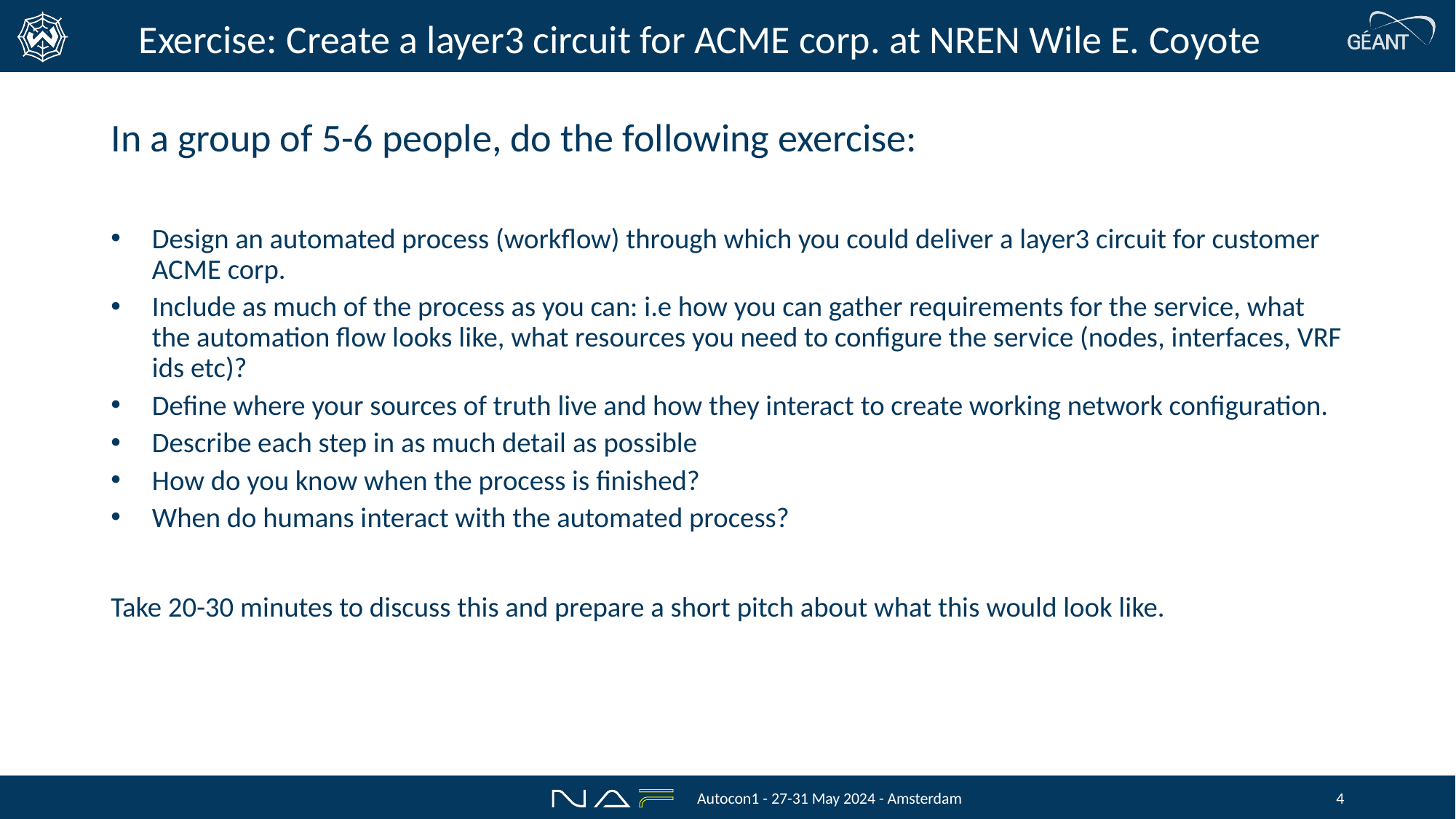

# Exercise: Create a layer3 circuit for ACME corp. at NREN Wile E. Coyote
In a group of 5-6 people, do the following exercise:

Design an automated process (workflow) through which you could deliver a layer3 circuit for customer ACME corp.
Include as much of the process as you can: i.e how you can gather requirements for the service, what the automation flow looks like, what resources you need to configure the service (nodes, interfaces, VRF ids etc)?
Define where your sources of truth live and how they interact to create working network configuration.
Describe each step in as much detail as possible
How do you know when the process is finished?
When do humans interact with the automated process?

Take 20-30 minutes to discuss this and prepare a short pitch about what this would look like.

Autocon1 - 27-31 May 2024 - Amsterdam
4